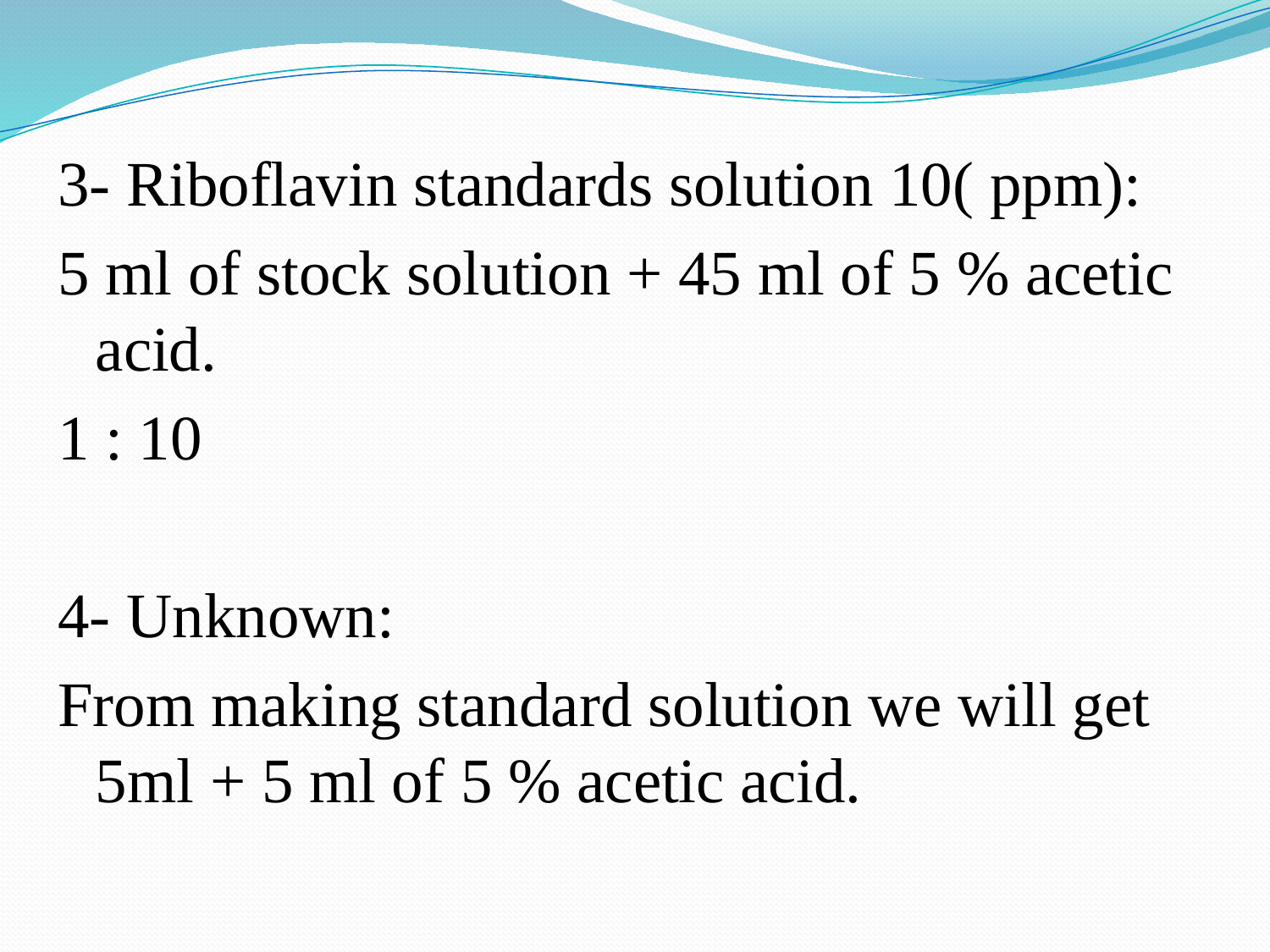

3- Riboflavin standards solution 10( ppm):
5 ml of stock solution + 45 ml of 5 % acetic acid.
1 : 10

4- Unknown:
From making standard solution we will get 5ml + 5 ml of 5 % acetic acid.